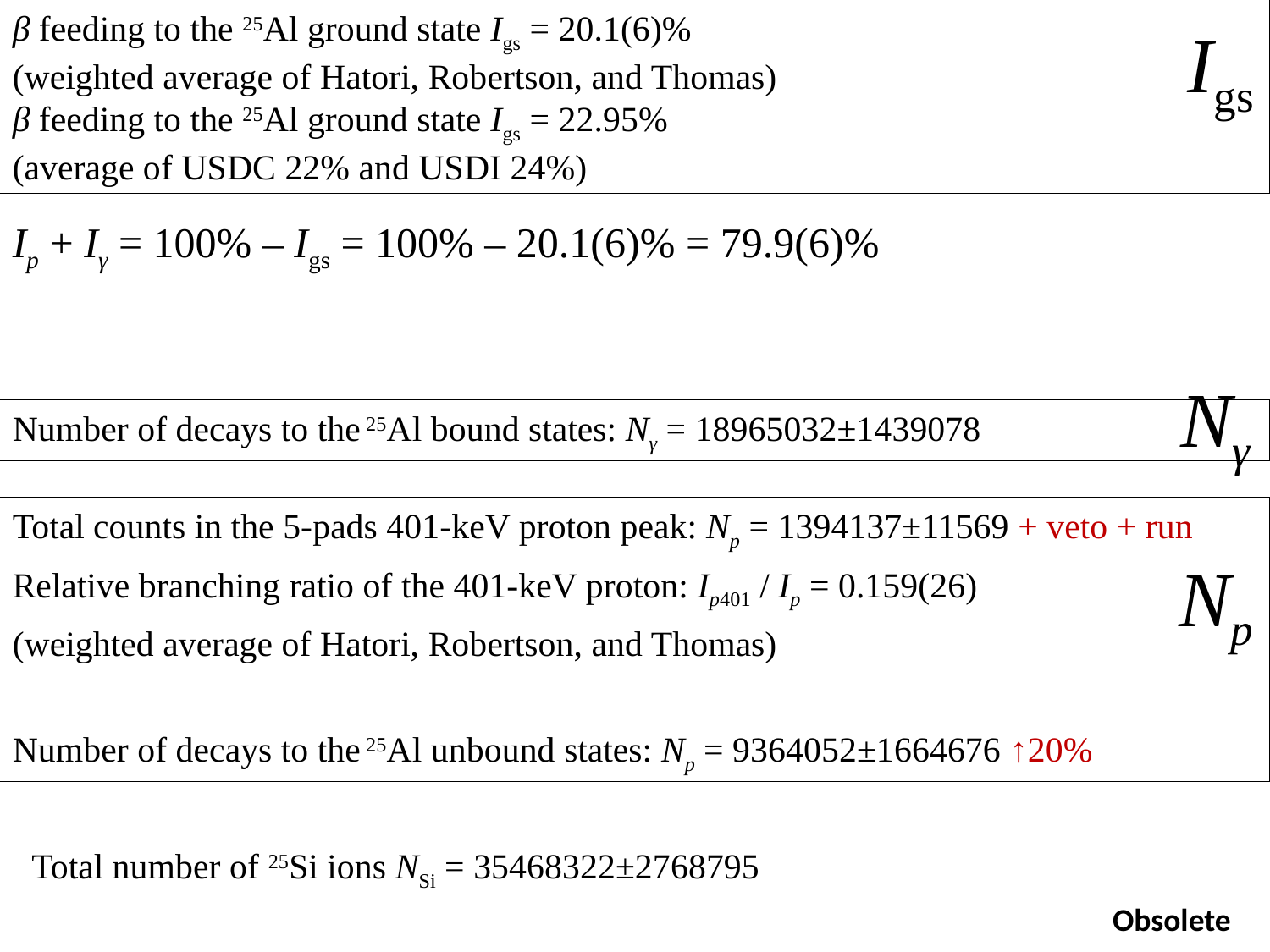

β feeding to the 25Al ground state Igs = 20.1(6)%
(weighted average of Hatori, Robertson, and Thomas)
β feeding to the 25Al ground state Igs = 22.95%
(average of USDC 22% and USDI 24%)
Igs
Ip + Iγ = 100% – Igs = 100% – 20.1(6)% = 79.9(6)%
Nγ
Number of decays to the 25Al bound states: Nγ = 18965032±1439078
Total counts in the 5-pads 401-keV proton peak: Np = 1394137±11569 + veto + run
Relative branching ratio of the 401-keV proton: Ip401 / Ip = 0.159(26)
(weighted average of Hatori, Robertson, and Thomas)

Number of decays to the 25Al unbound states: Np = 9364052±1664676 ↑20%
Np
Total number of 25Si ions NSi = 35468322±2768795
Obsolete